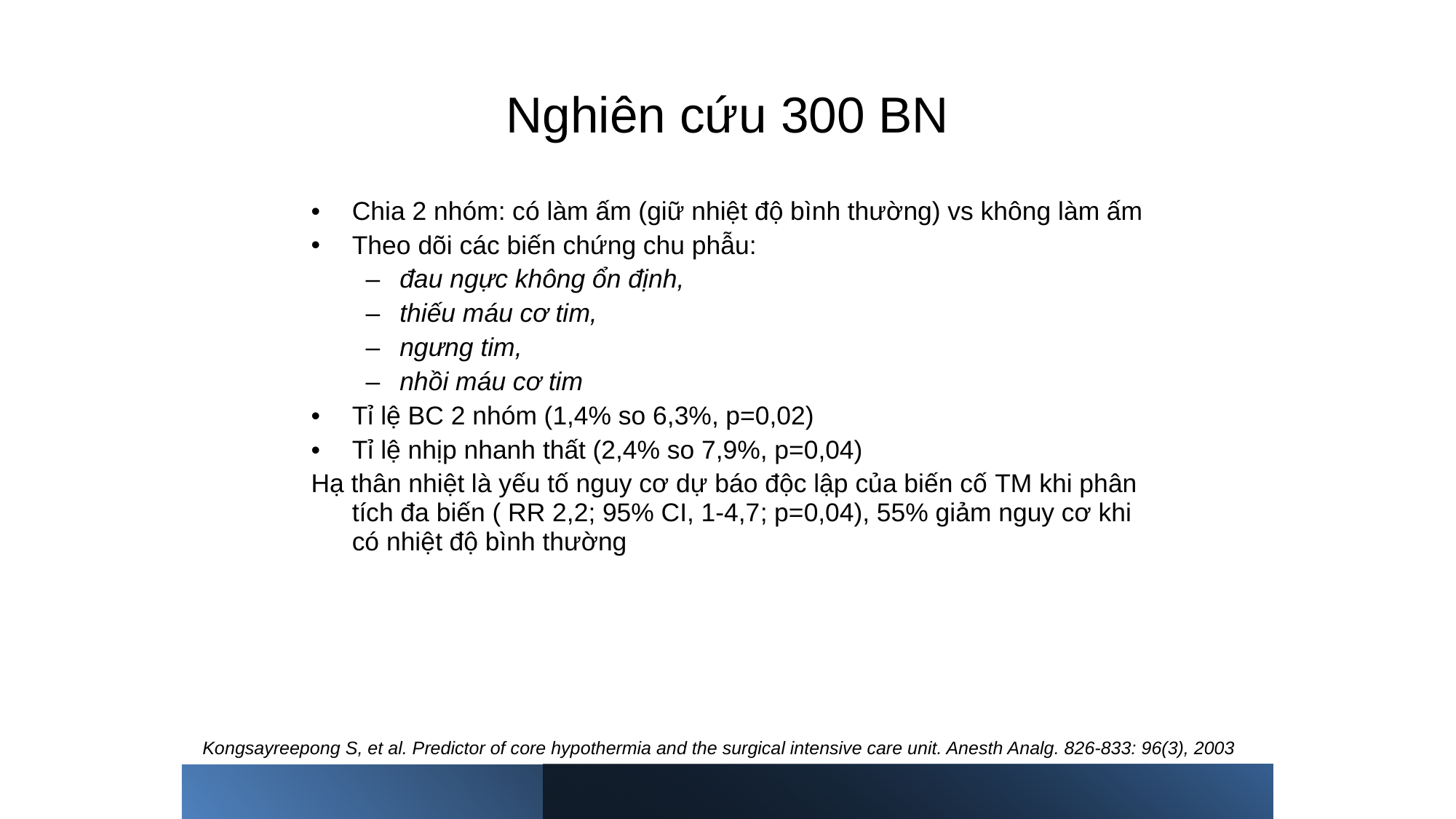

# Nghiên cứu 300 BN
Chia 2 nhóm: có làm ấm (giữ nhiệt độ bình thường) vs không làm ấm
Theo dõi các biến chứng chu phẫu:
đau ngực không ổn định,
thiếu máu cơ tim,
ngưng tim,
nhồi máu cơ tim
Tỉ lệ BC 2 nhóm (1,4% so 6,3%, p=0,02)
Tỉ lệ nhịp nhanh thất (2,4% so 7,9%, p=0,04)
Hạ thân nhiệt là yếu tố nguy cơ dự báo độc lập của biến cố TM khi phân tích đa biến ( RR 2,2; 95% CI, 1-4,7; p=0,04), 55% giảm nguy cơ khi có nhiệt độ bình thường
Kongsayreepong S, et al. Predictor of core hypothermia and the surgical intensive care unit. Anesth Analg. 826-833: 96(3), 2003